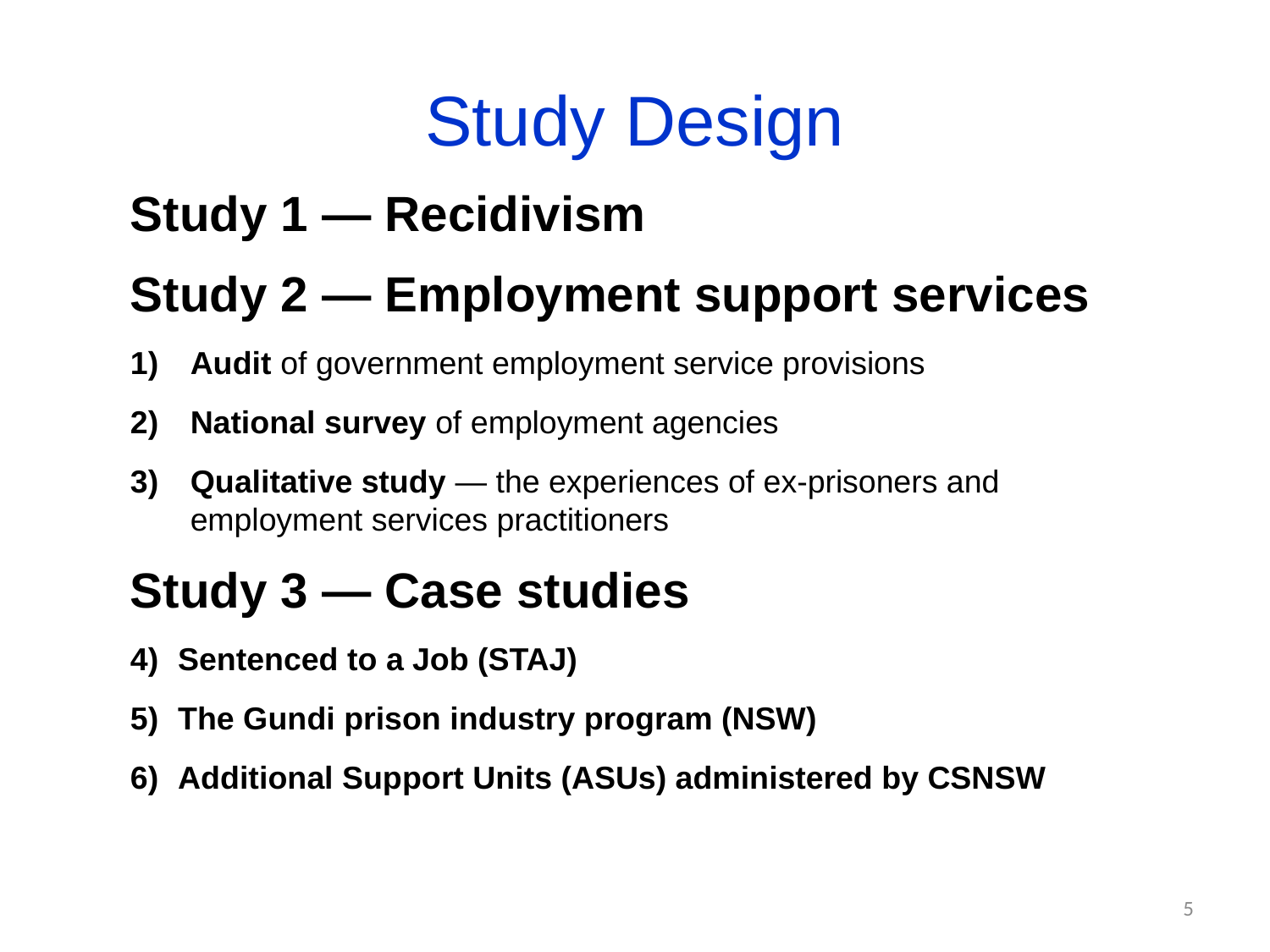

# Study Design
Study 1 — Recidivism
Study 2 — Employment support services
Audit of government employment service provisions
National survey of employment agencies
Qualitative study — the experiences of ex-prisoners and employment services practitioners
Study 3 — Case studies
Sentenced to a Job (STAJ)
The Gundi prison industry program (NSW)
Additional Support Units (ASUs) administered by CSNSW

5